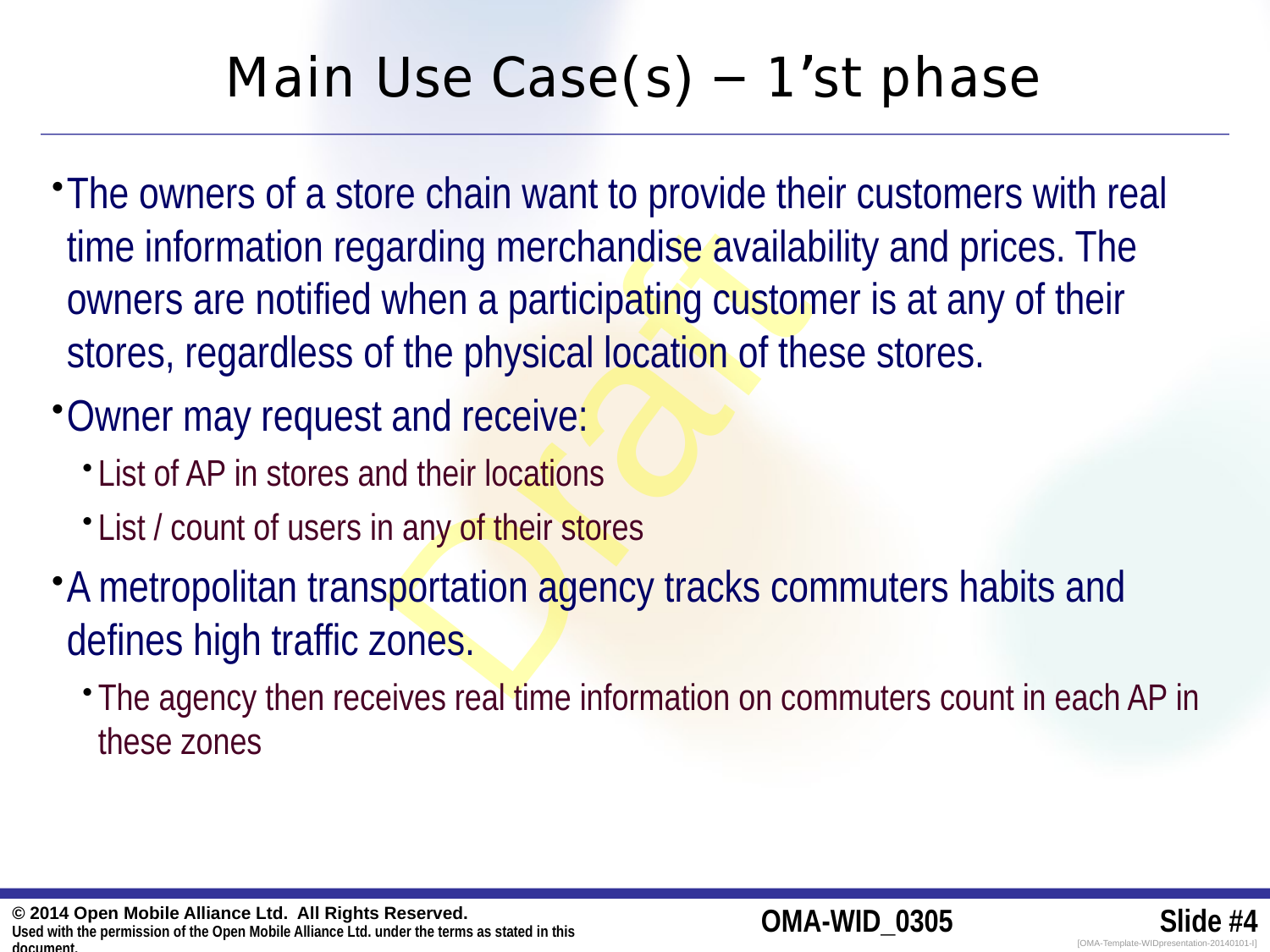

# Main Use Case(s) – 1’st phase
The owners of a store chain want to provide their customers with real time information regarding merchandise availability and prices. The owners are notified when a participating customer is at any of their stores, regardless of the physical location of these stores.
Owner may request and receive:
List of AP in stores and their locations
List / count of users in any of their stores
A metropolitan transportation agency tracks commuters habits and defines high traffic zones.
The agency then receives real time information on commuters count in each AP in these zones